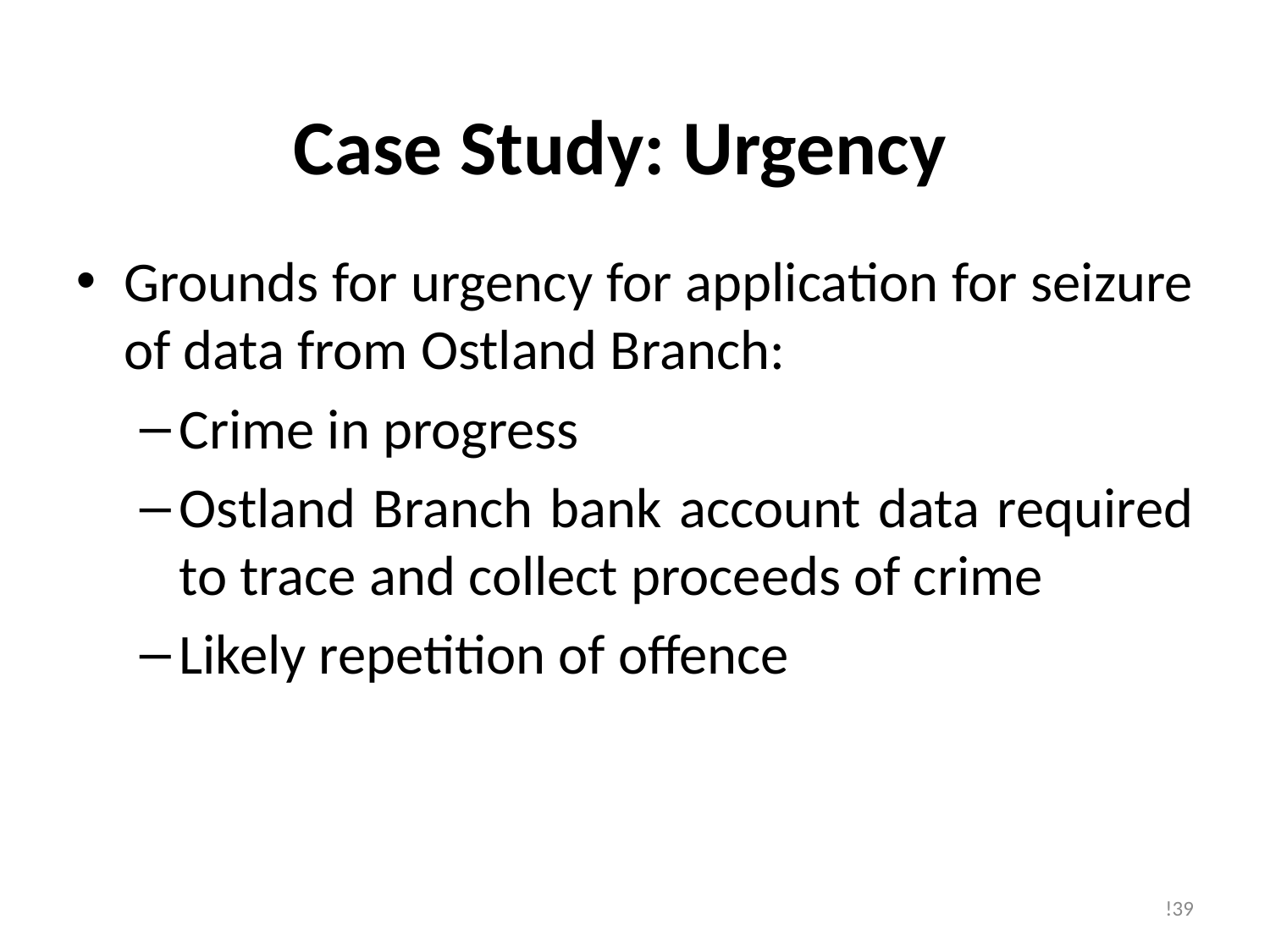

# Case Study: Urgency

Grounds for urgency for application for seizure of data from Ostland Branch:
Crime in progress
Ostland Branch bank account data required to trace and collect proceeds of crime
Likely repetition of offence
!39